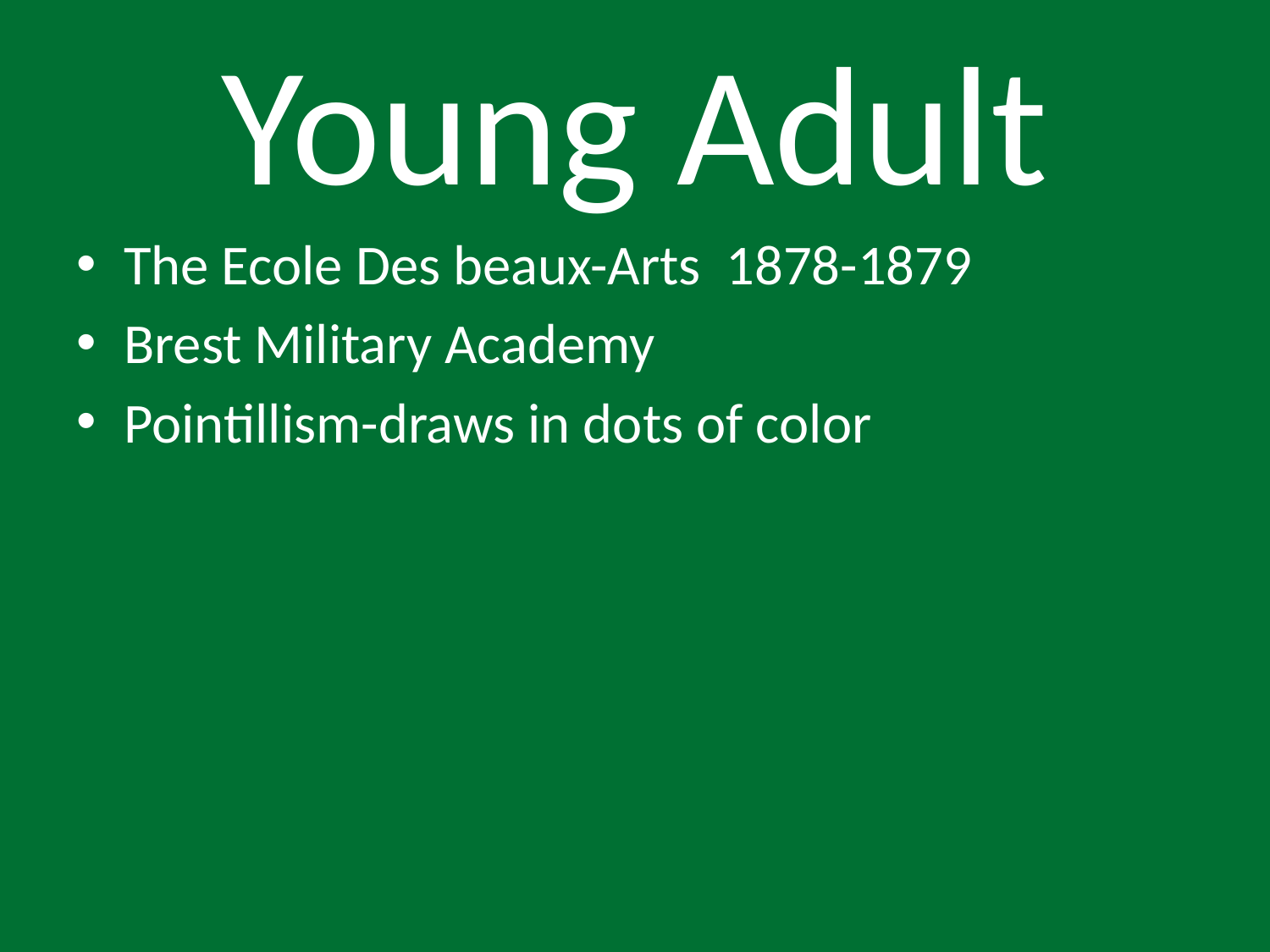

# Young Adult
The Ecole Des beaux-Arts  1878-1879
Brest Military Academy
Pointillism-draws in dots of color